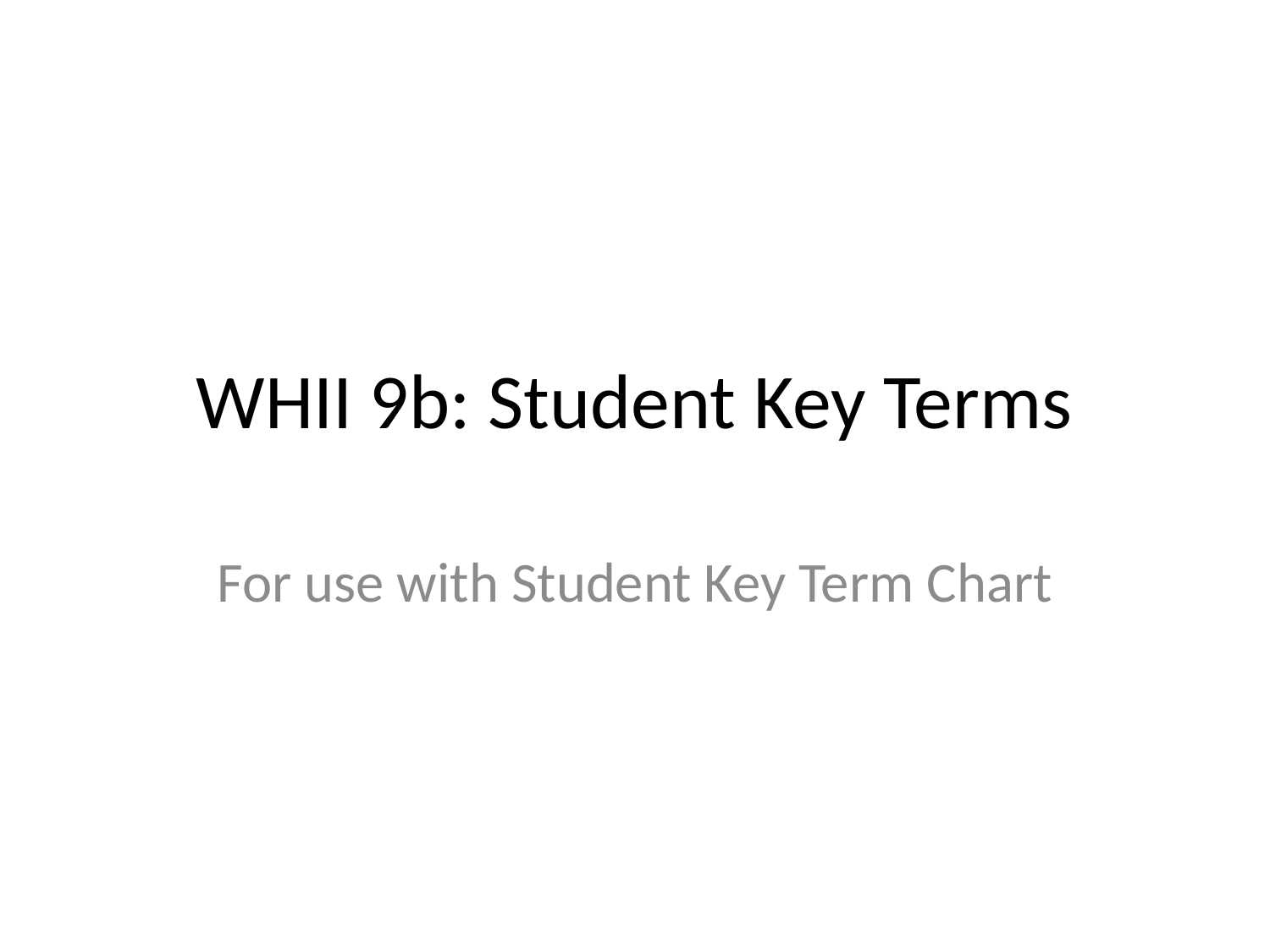

# WHII 9b: Student Key Terms
For use with Student Key Term Chart